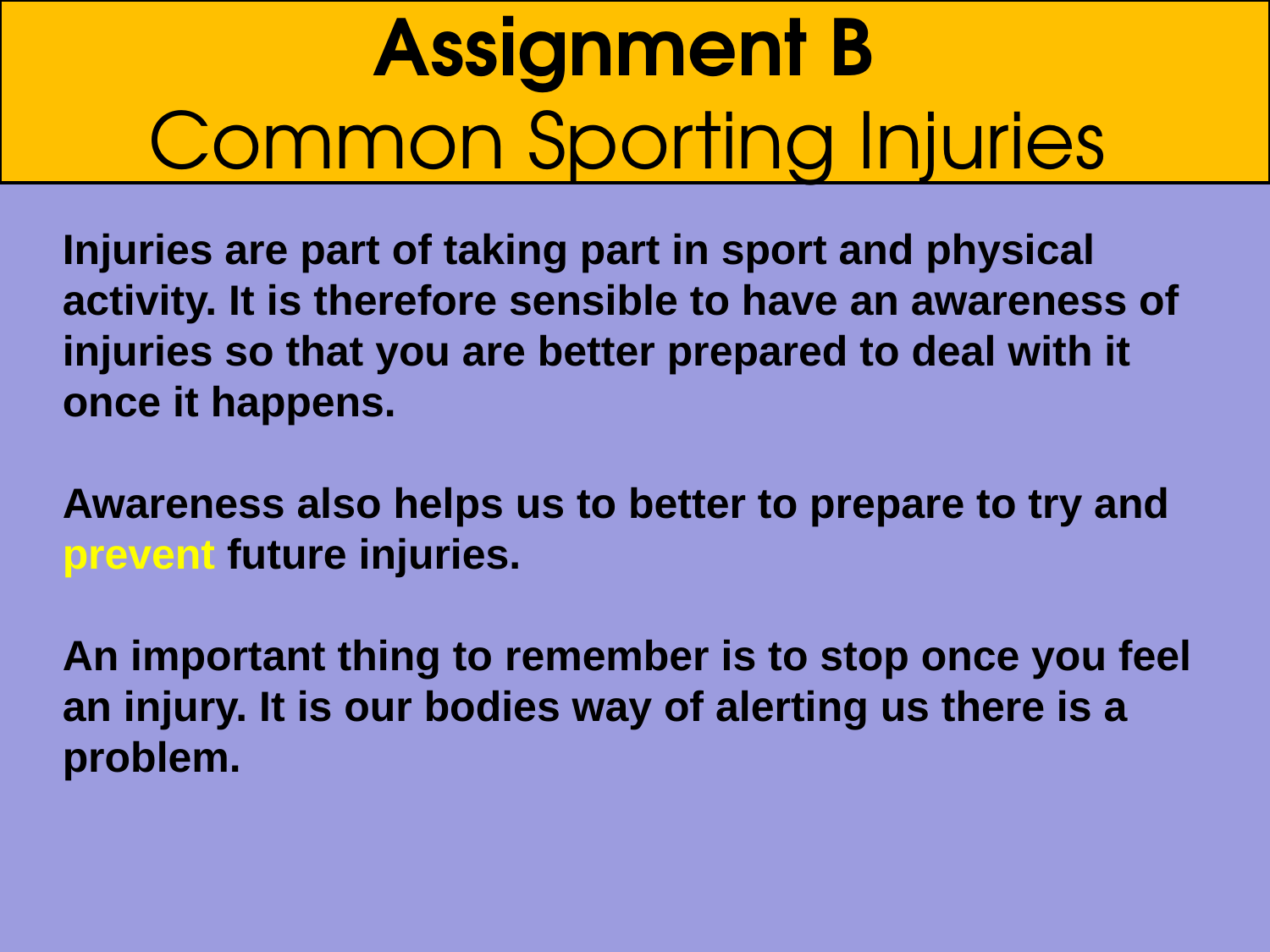

# Assignment B Common Sporting Injuries
Injuries are part of taking part in sport and physical activity. It is therefore sensible to have an awareness of injuries so that you are better prepared to deal with it once it happens.

Awareness also helps us to better to prepare to try and prevent future injuries.

An important thing to remember is to stop once you feel an injury. It is our bodies way of alerting us there is a problem.